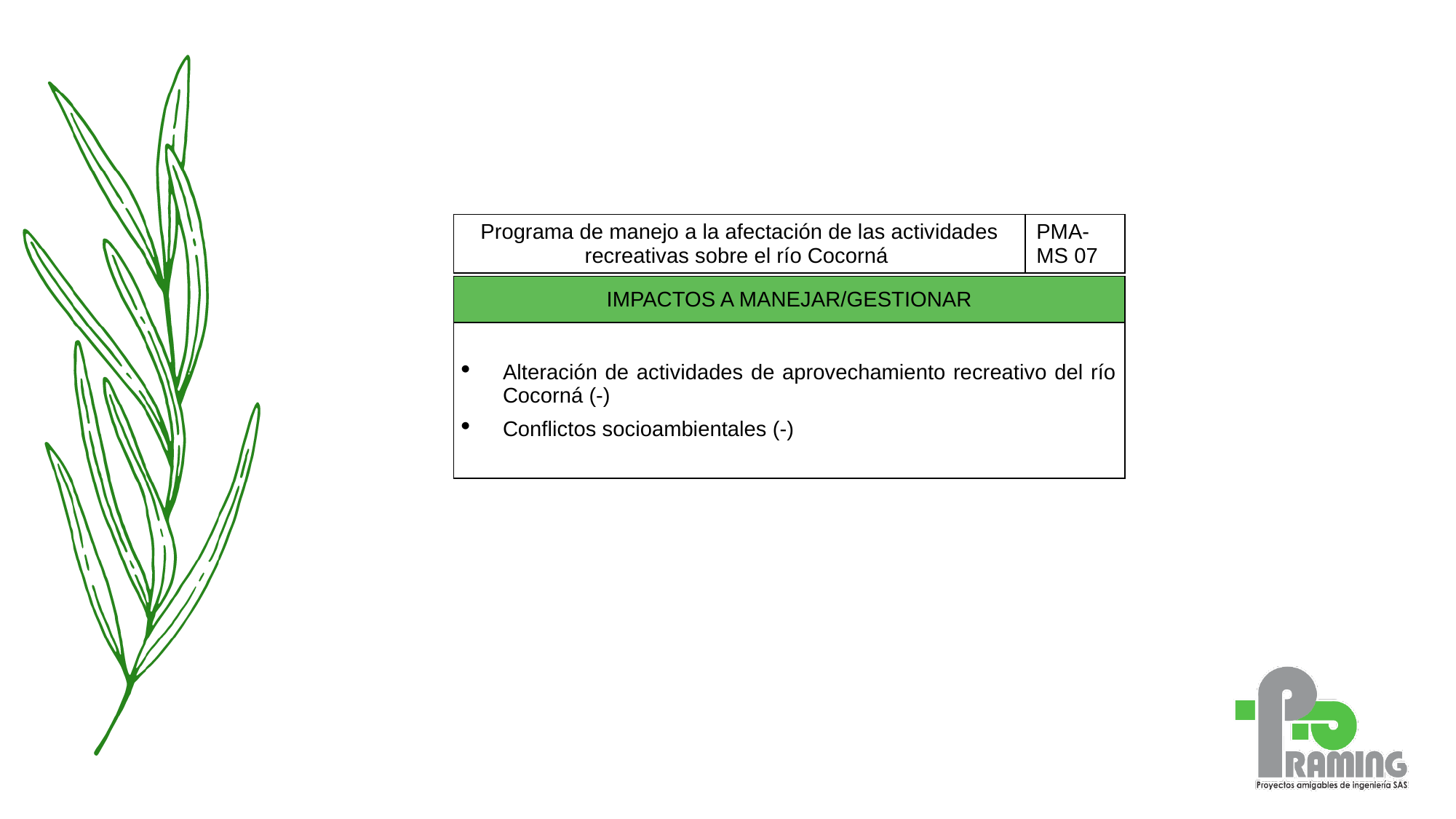

| Programa de manejo a la afectación de las actividades recreativas sobre el río Cocorná | PMA-MS 07 |
| --- | --- |
| IMPACTOS A MANEJAR/GESTIONAR |
| --- |
| Alteración de actividades de aprovechamiento recreativo del río Cocorná (-) Conflictos socioambientales (-) |